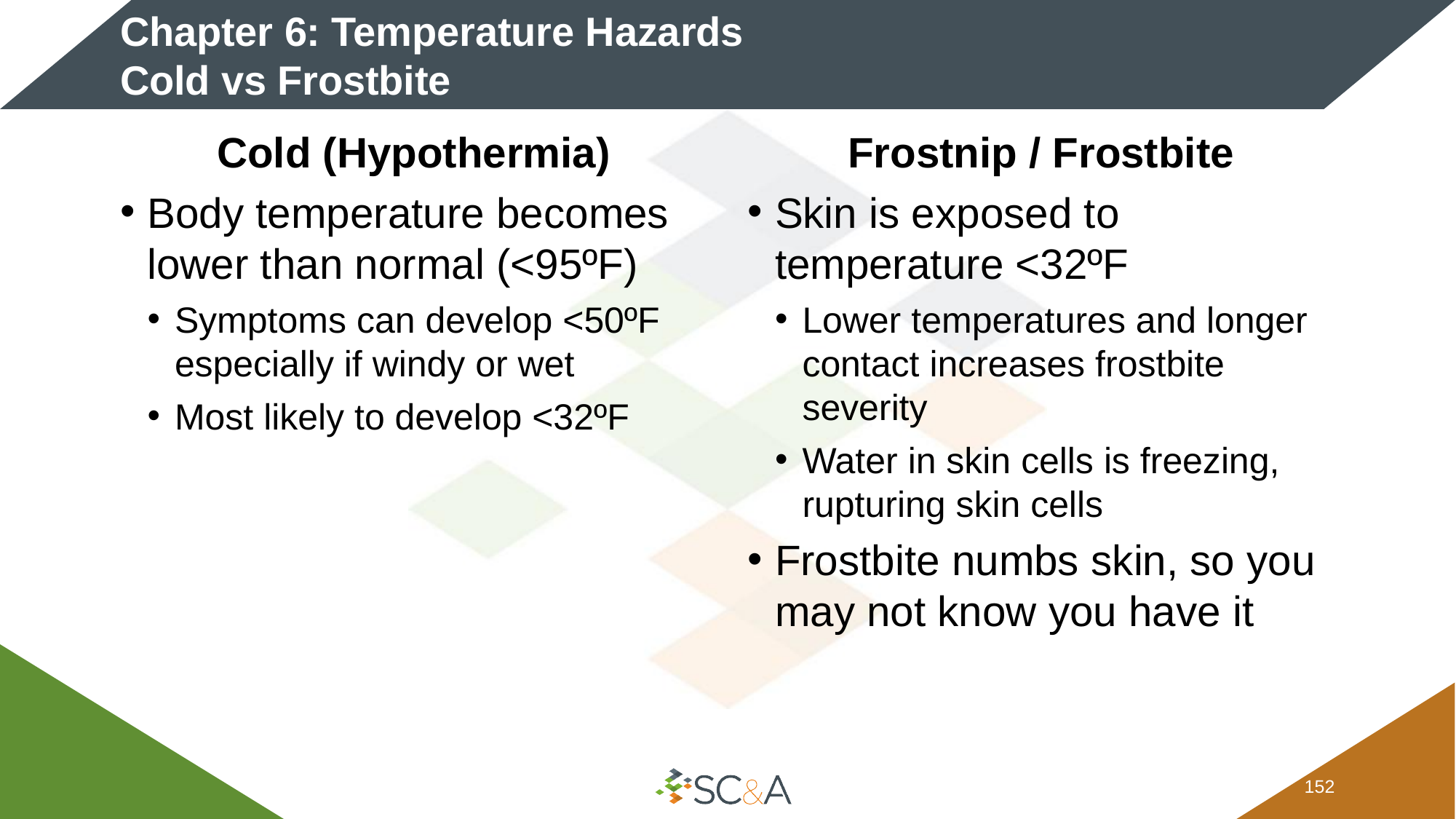

# Chapter 6: Temperature Hazards Cold vs Frostbite
Cold (Hypothermia)
Body temperature becomes lower than normal (<95ºF)
Symptoms can develop <50ºF especially if windy or wet
Most likely to develop <32ºF
Frostnip / Frostbite
Skin is exposed to temperature <32ºF
Lower temperatures and longer contact increases frostbite severity
Water in skin cells is freezing, rupturing skin cells
Frostbite numbs skin, so you may not know you have it
152